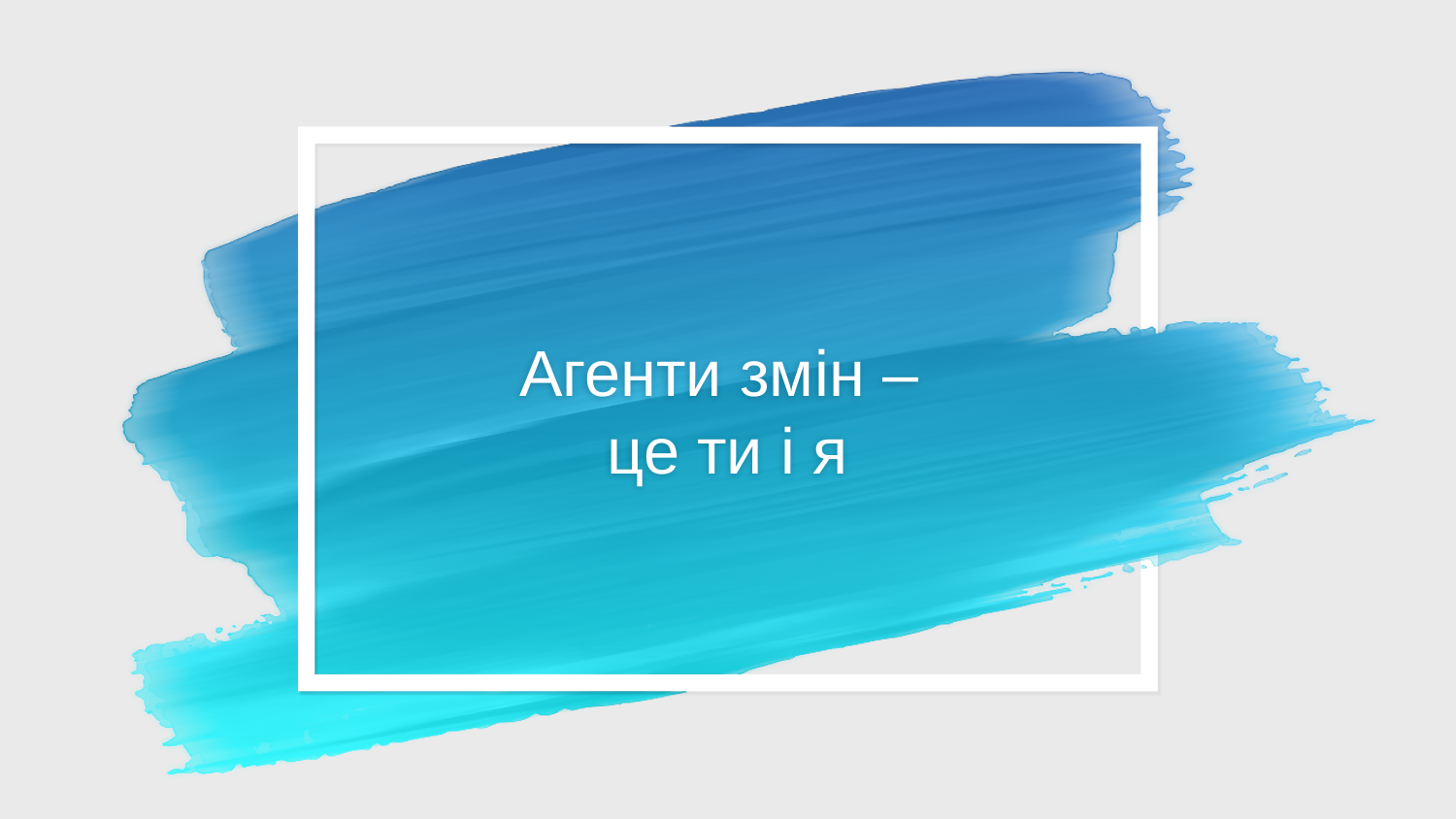

# Агенти змін – це ти і я